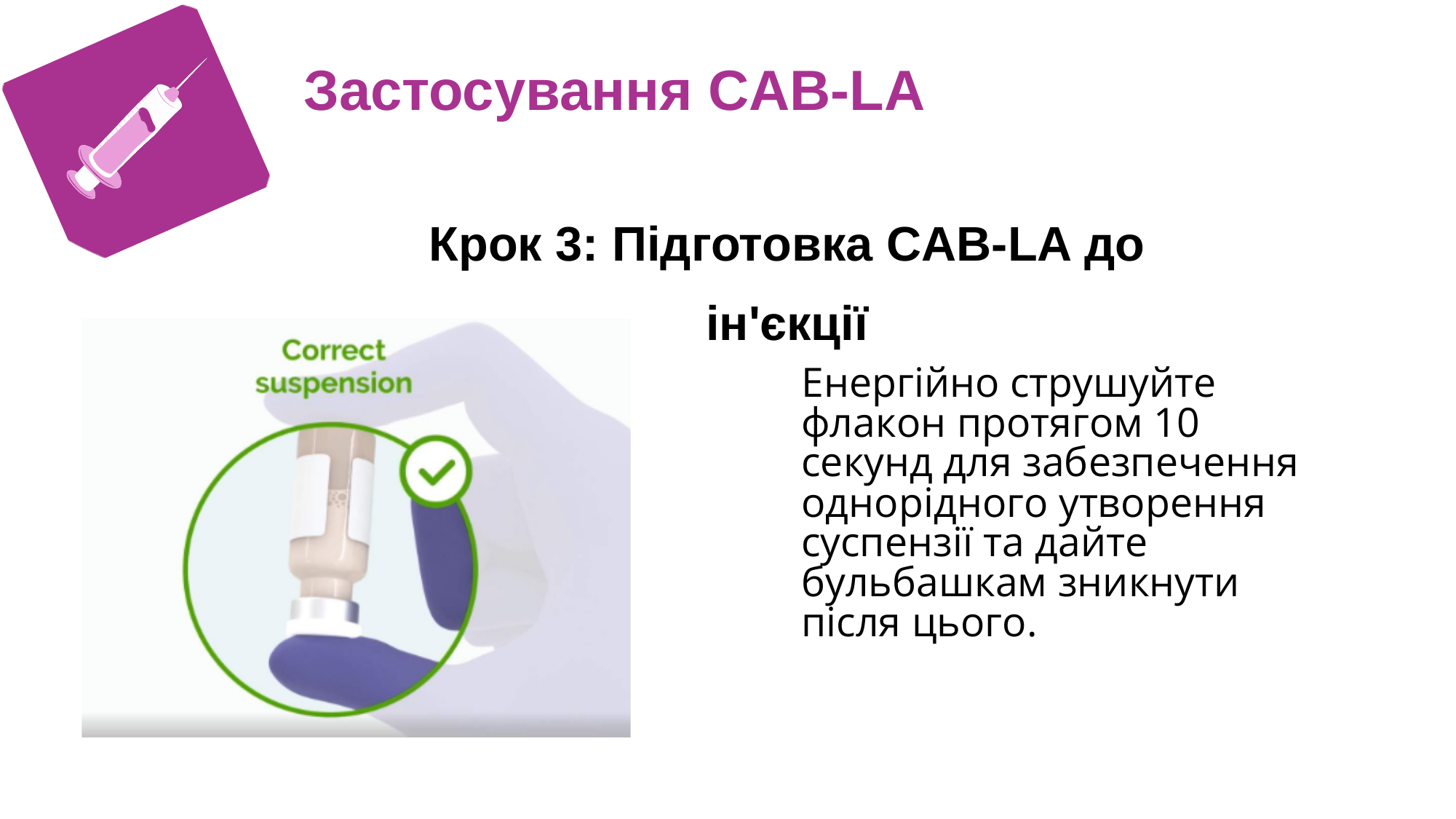

С
Застосування CAB-LA
Крок 3: Підготовка CAB-LA до ін'єкції

Енергійно струшуйте флакон протягом 10 секунд для забезпечення однорідного утворення суспензії та дайте бульбашкам зникнути після цього.